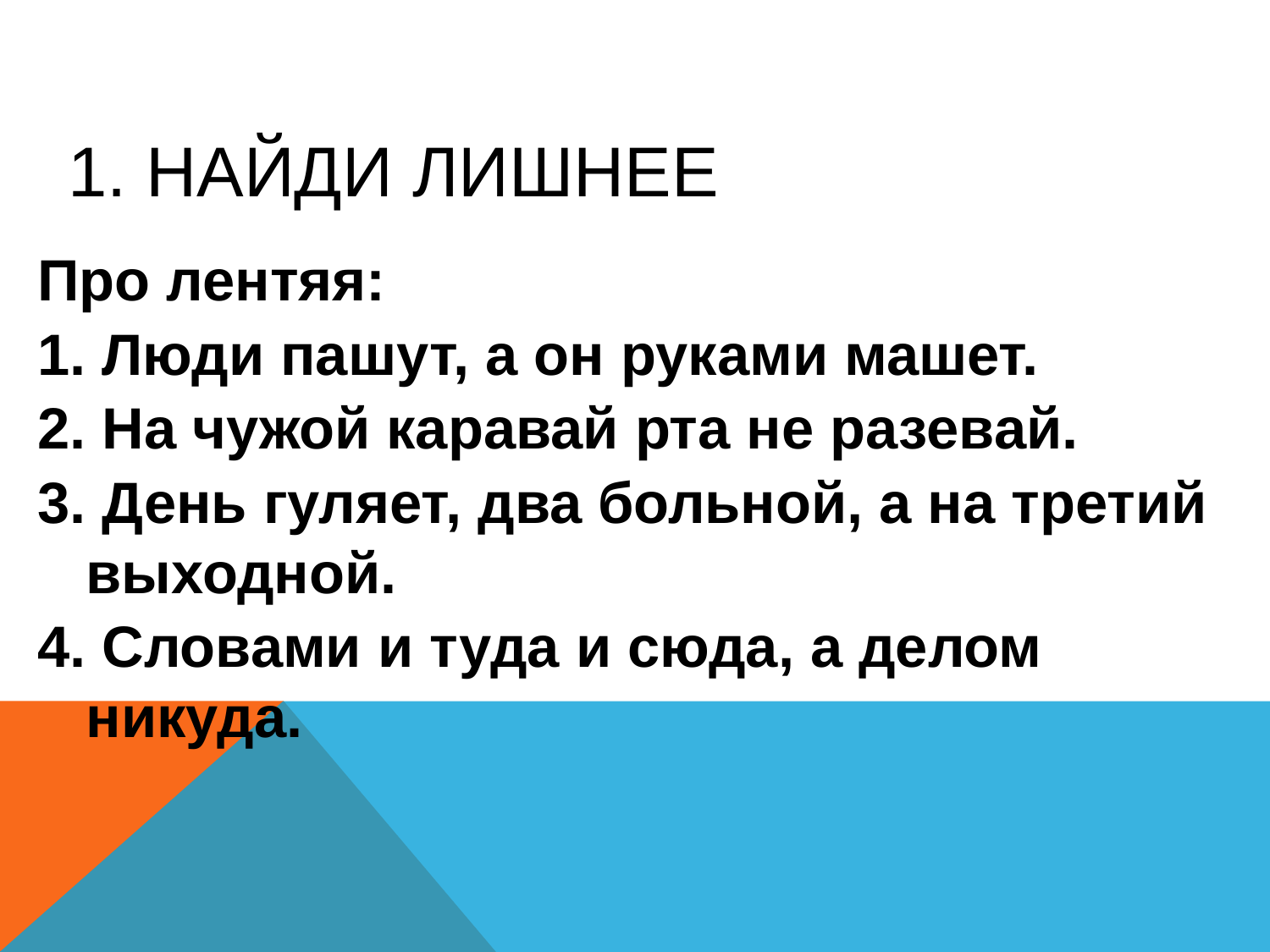

# 1. Найди лишнее
Про лентяя:
1. Люди пашут, а он руками машет.
2. На чужой каравай рта не разевай.
3. День гуляет, два больной, а на третий выходной.
4. Словами и туда и сюда, а делом никуда.